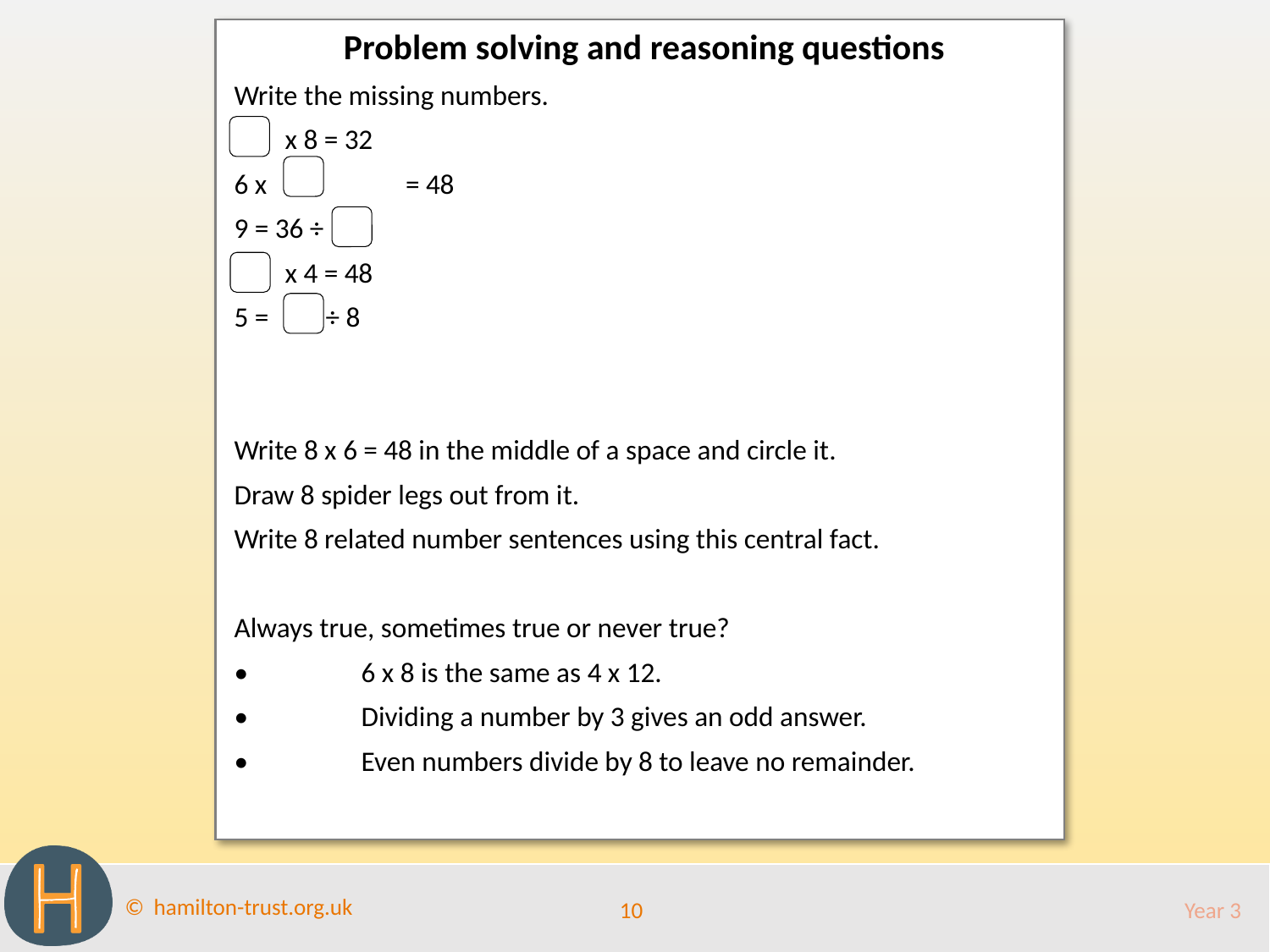

Problem solving and reasoning questions
Write the missing numbers.
        x 8 = 32
6 x 	       = 48
9 = 36 ÷
        x 4 = 48
5 =         ÷ 8

Write 8 x 6 = 48 in the middle of a space and circle it.
Draw 8 spider legs out from it.
Write 8 related number sentences using this central fact.

Always true, sometimes true or never true?
•	6 x 8 is the same as 4 x 12.
•	Dividing a number by 3 gives an odd answer.
•	Even numbers divide by 8 to leave no remainder.

10
Year 3